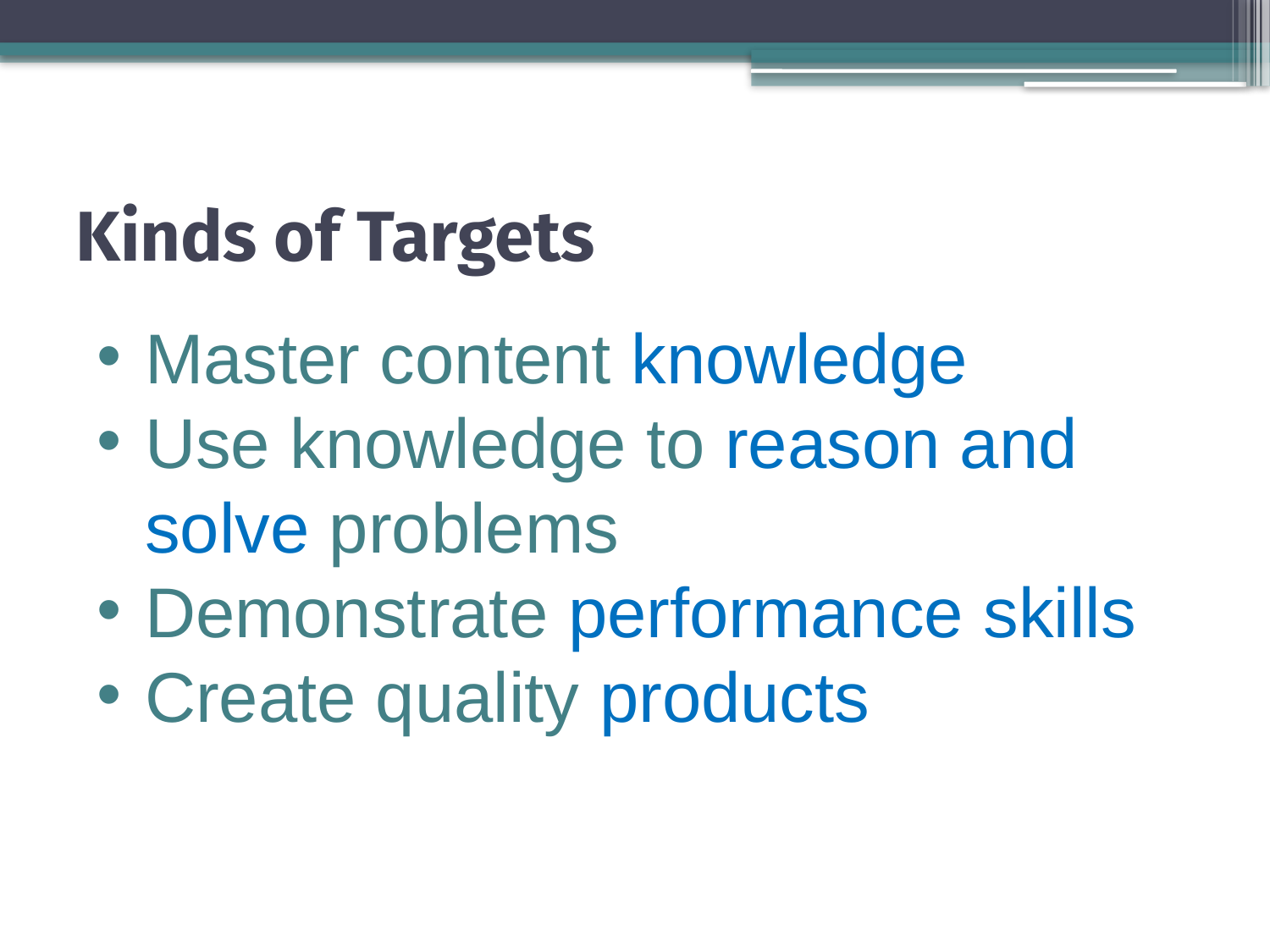

# Kinds of Targets
Master content knowledge
Use knowledge to reason and solve problems
Demonstrate performance skills
Create quality products